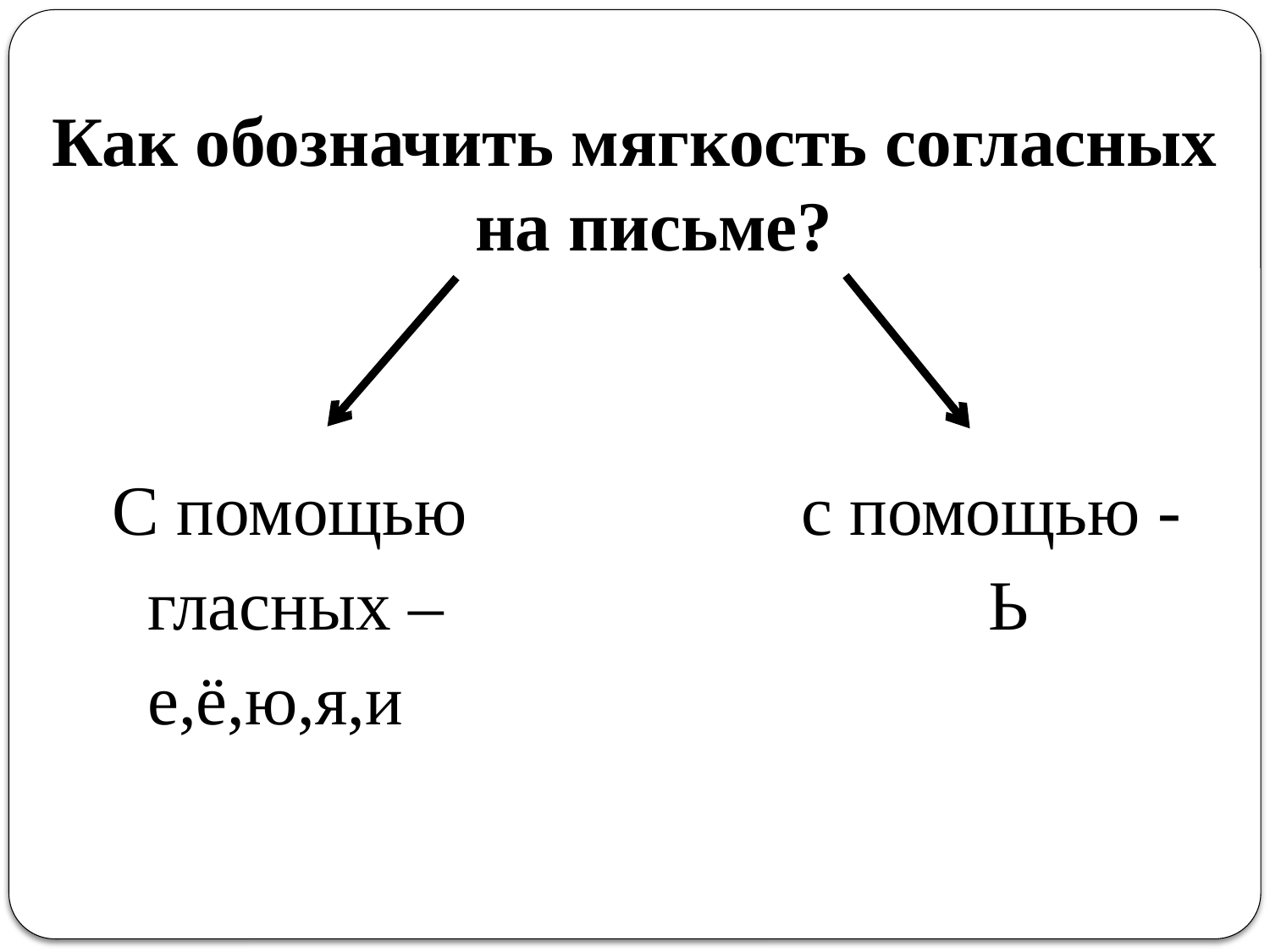

Как обозначить мягкость согласных на письме?

    С помощью                   с помощью -
      гласных –                               Ь
      е,ё,ю,я,и